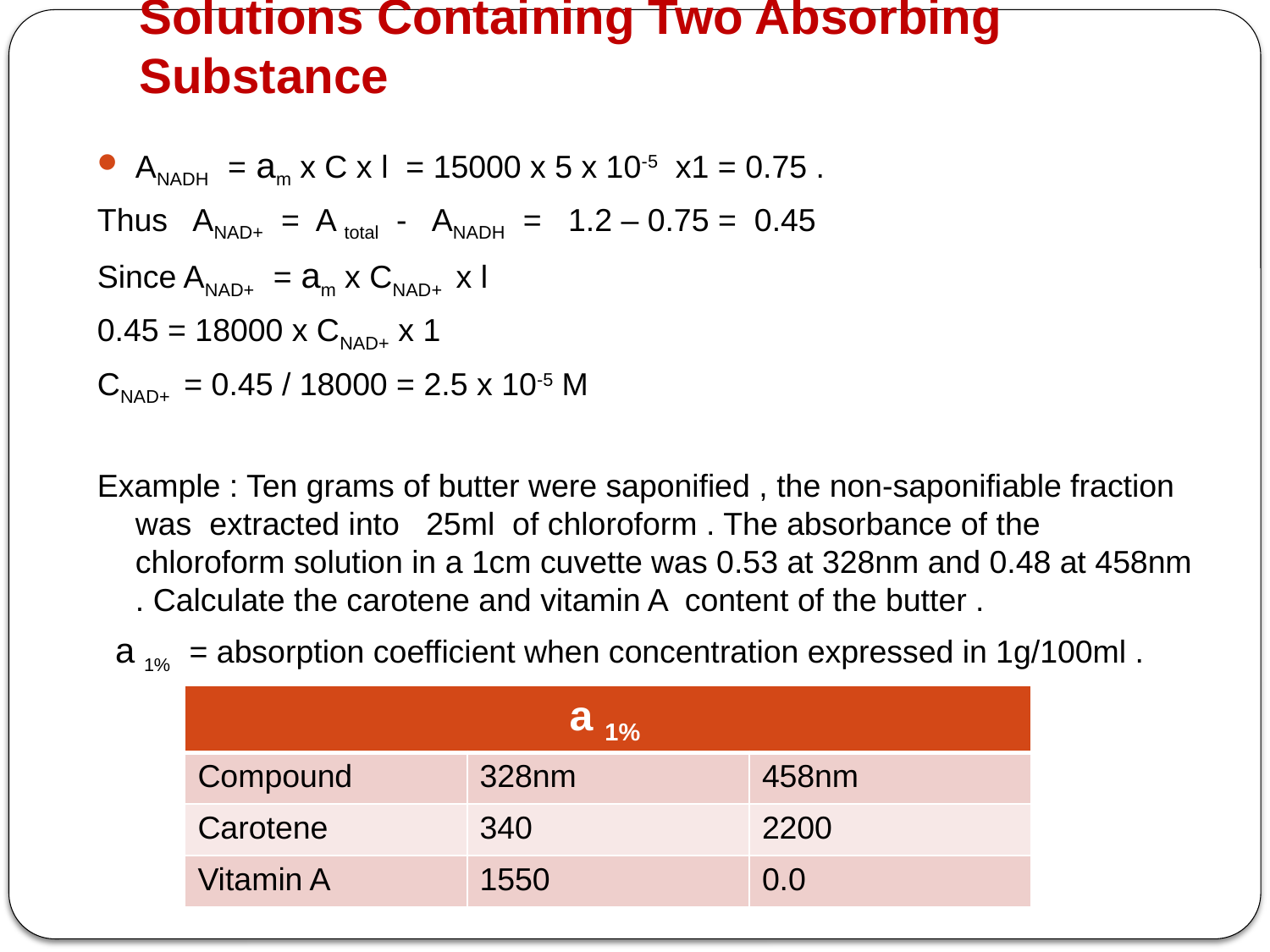

# Solutions Containing Two Absorbing Substance
ANADH   = am x C x l  = 15000 x 5 x 10-5  x1 = 0.75 .
Thus   ANAD+  =  A total  -   ANADH  =   1.2 – 0.75 =  0.45
Since ANAD+   = am x CNAD+  x l
0.45 = 18000 x CNAD+ x 1
CNAD+  = 0.45 / 18000 = 2.5 x 10-5 M

Example : Ten grams of butter were saponified , the non-saponifiable fraction was  extracted into   25ml  of chloroform . The absorbance of the chloroform solution in a 1cm cuvette was 0.53 at 328nm and 0.48 at 458nm . Calculate the carotene and vitamin A  content of the butter .
  a 1%   = absorption coefficient when concentration expressed in 1g/100ml .

| a 1% |  |  |
| --- | --- | --- |
| Compound | 328nm | 458nm |
| Carotene | 340 | 2200 |
| Vitamin A | 1550 | 0.0 |